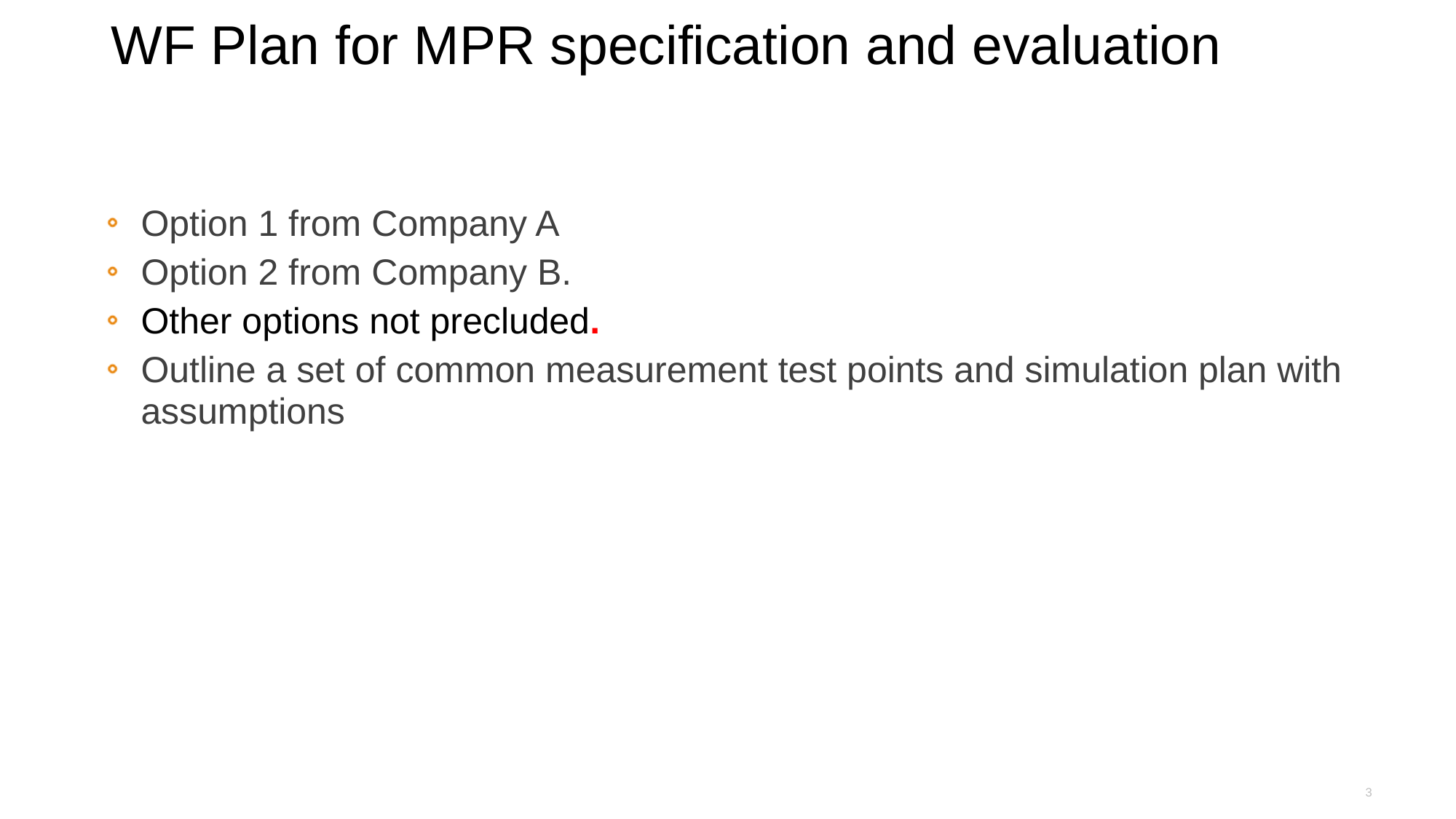

# WF Plan for MPR specification and evaluation
Option 1 from Company A
Option 2 from Company B.
Other options not precluded.
Outline a set of common measurement test points and simulation plan with assumptions